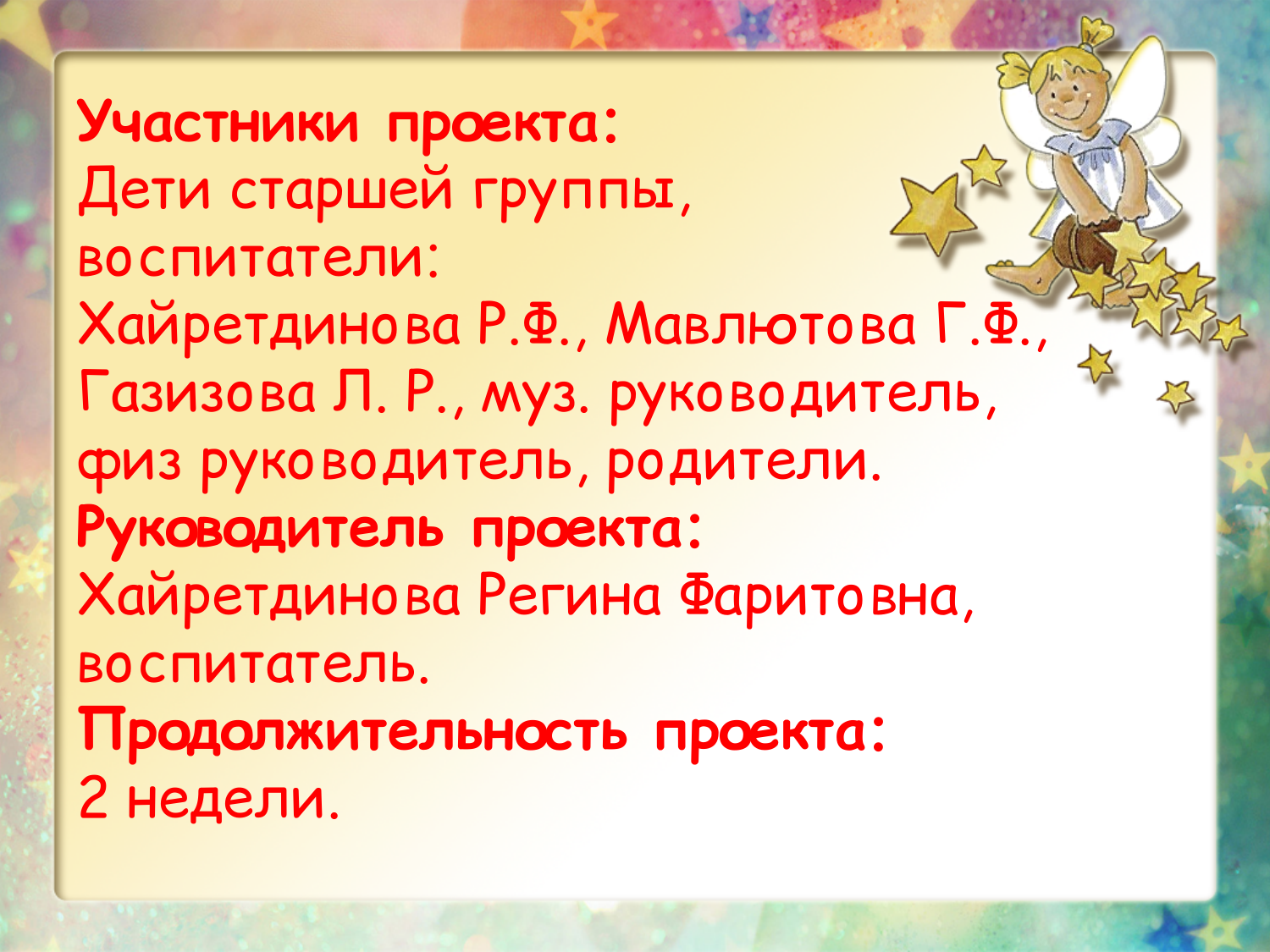

# Участники проекта: Дети старшей группы, воспитатели: Хайретдинова Р.Ф., Мавлютова Г.Ф., Газизова Л. Р., муз. руководитель, физ руководитель, родители. Руководитель проекта: Хайретдинова Регина Фаритовна, воспитатель. Продолжительность проекта: 2 недели.